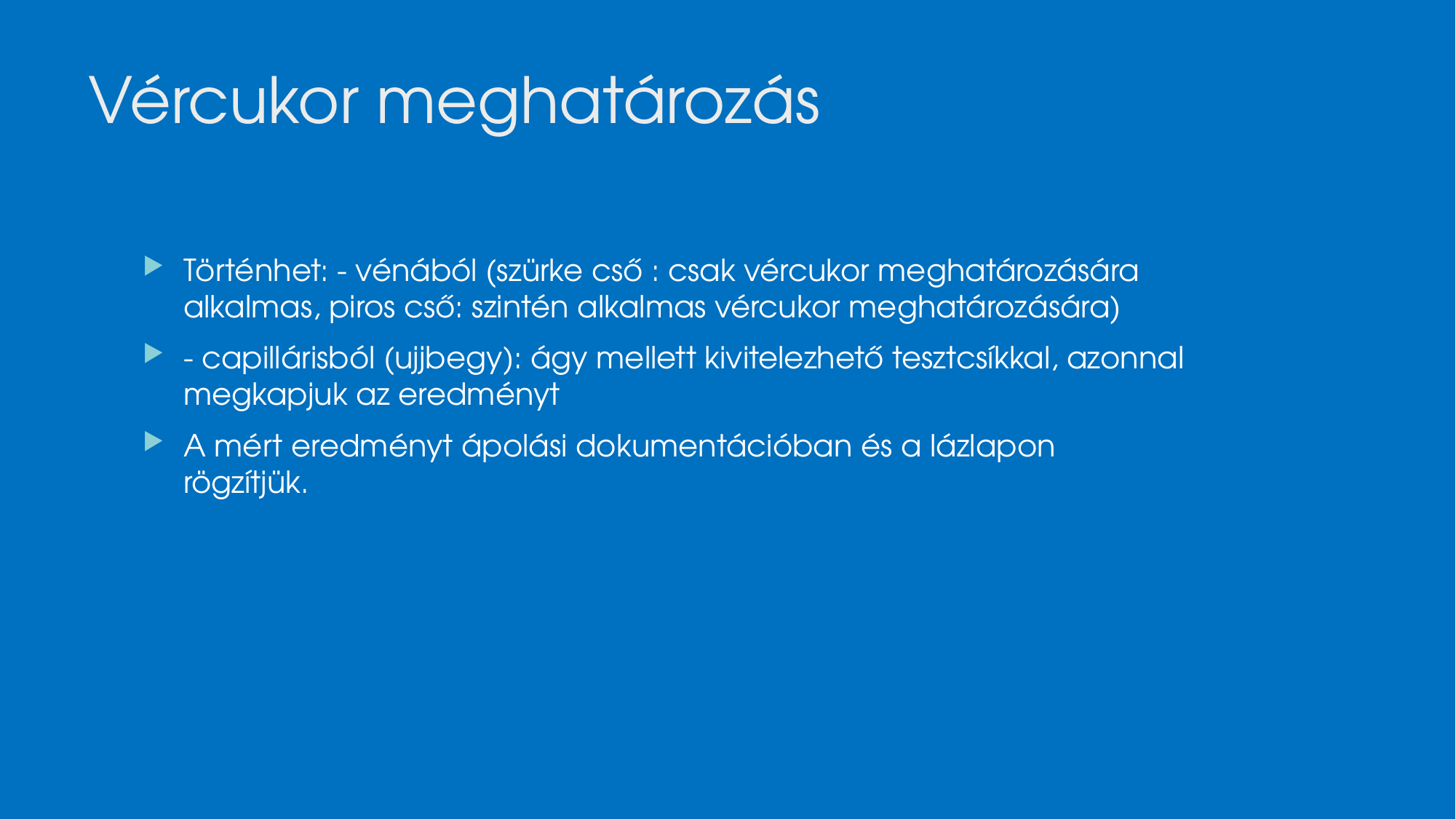

# Vércukor meghatározás
Történhet: - vénából (szürke cső : csak vércukor meghatározására alkalmas, piros cső: szintén alkalmas vércukor meghatározására)
- capillárisból (ujjbegy): ágy mellett kivitelezhető tesztcsíkkal, azonnal megkapjuk az eredményt
A mért eredményt ápolási dokumentációban és a lázlapon rögzítjük.